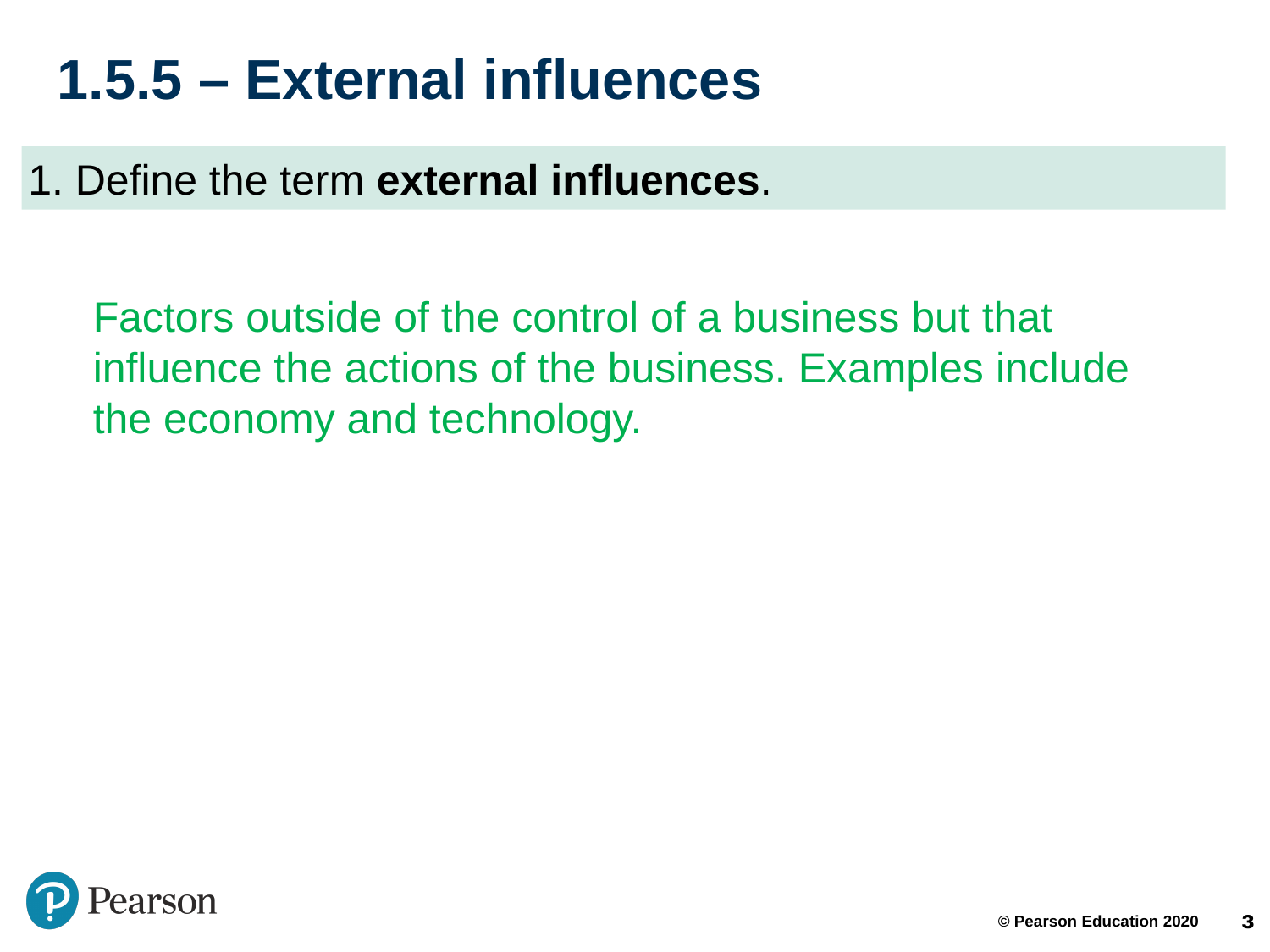

# 1.5.5 – External influences
1. Define the term external influences.
Factors outside of the control of a business but that influence the actions of the business. Examples include the economy and technology.
3